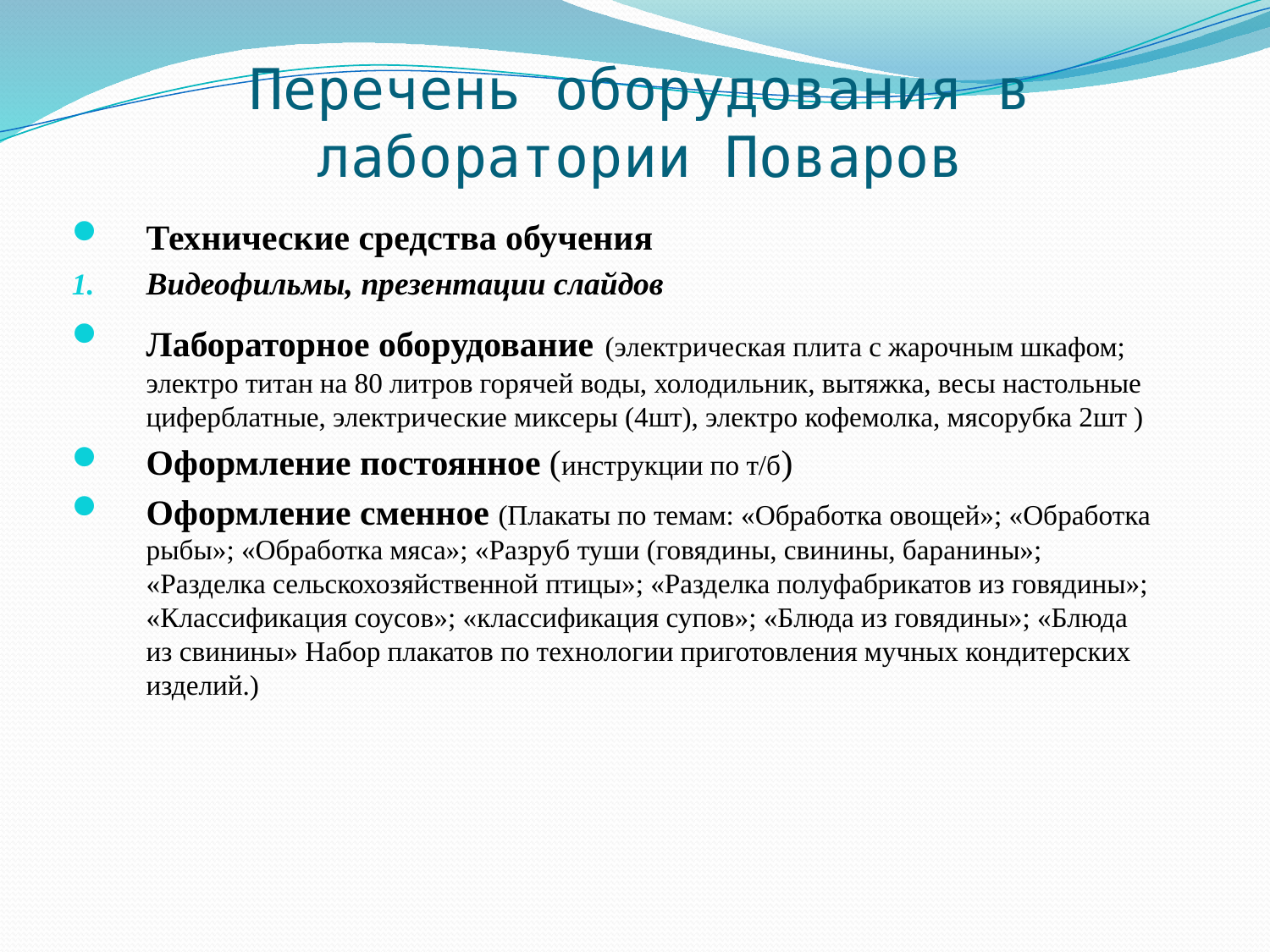

# Перечень оборудования в лаборатории Поваров
Технические средства обучения
Видеофильмы, презентации слайдов
Лабораторное оборудование (электрическая плита с жарочным шкафом; электро титан на 80 литров горячей воды, холодильник, вытяжка, весы настольные циферблатные, электрические миксеры (4шт), электро кофемолка, мясорубка 2шт )
Оформление постоянное (инструкции по т/б)
Оформление сменное (Плакаты по темам: «Обработка овощей»; «Обработка рыбы»; «Обработка мяса»; «Разруб туши (говядины, свинины, баранины»; «Разделка сельскохозяйственной птицы»; «Разделка полуфабрикатов из говядины»; «Классификация соусов»; «классификация супов»; «Блюда из говядины»; «Блюда из свинины» Набор плакатов по технологии приготовления мучных кондитерских изделий.)